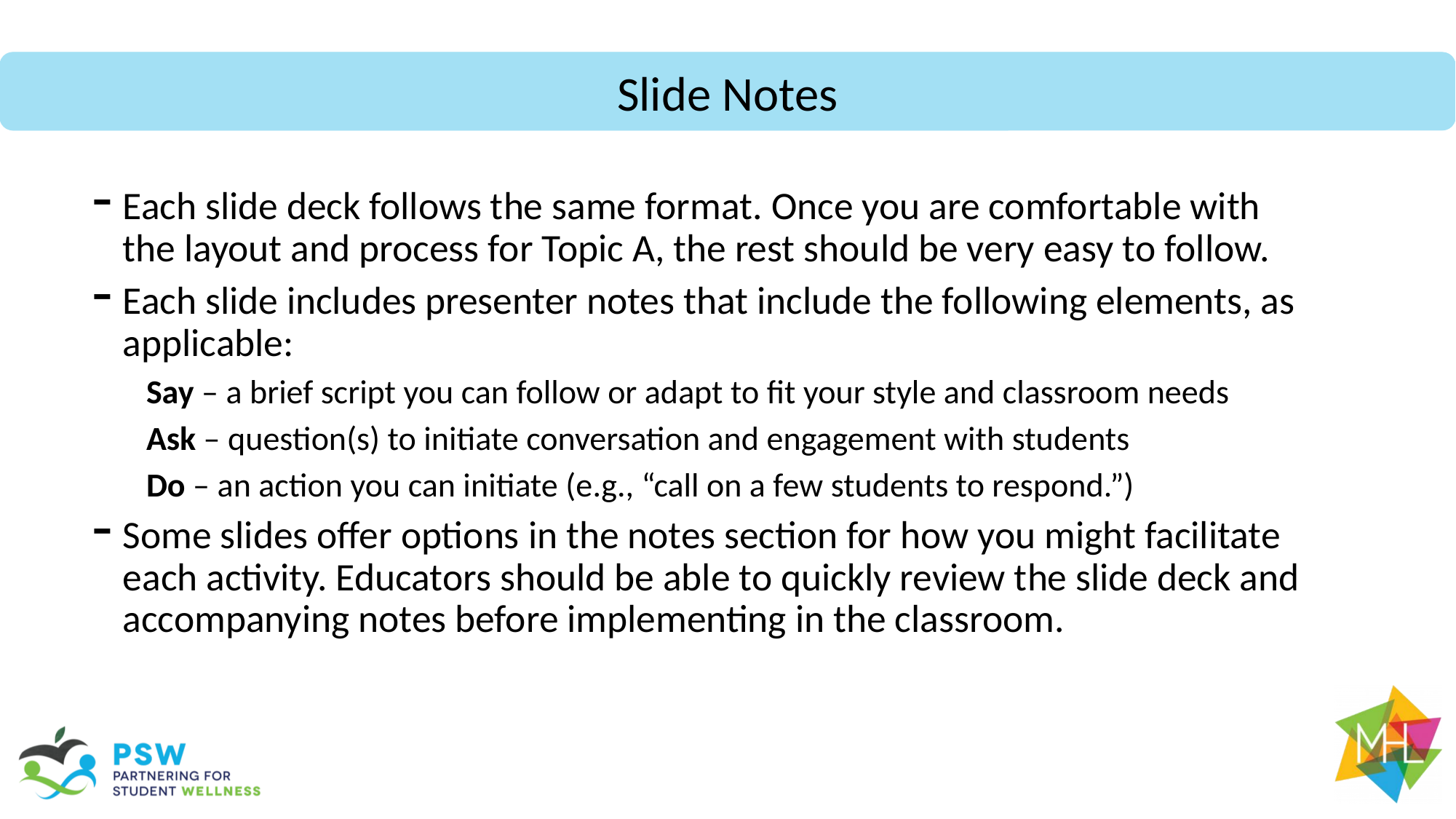

Slide Notes
Each slide deck follows the same format. Once you are comfortable with the layout and process for Topic A, the rest should be very easy to follow.
Each slide includes presenter notes that include the following elements, as applicable:
	Say – a brief script you can follow or adapt to fit your style and classroom needs
	Ask – question(s) to initiate conversation and engagement with students
	Do – an action you can initiate (e.g., “call on a few students to respond.”)
Some slides offer options in the notes section for how you might facilitate each activity. Educators should be able to quickly review the slide deck and accompanying notes before implementing in the classroom.